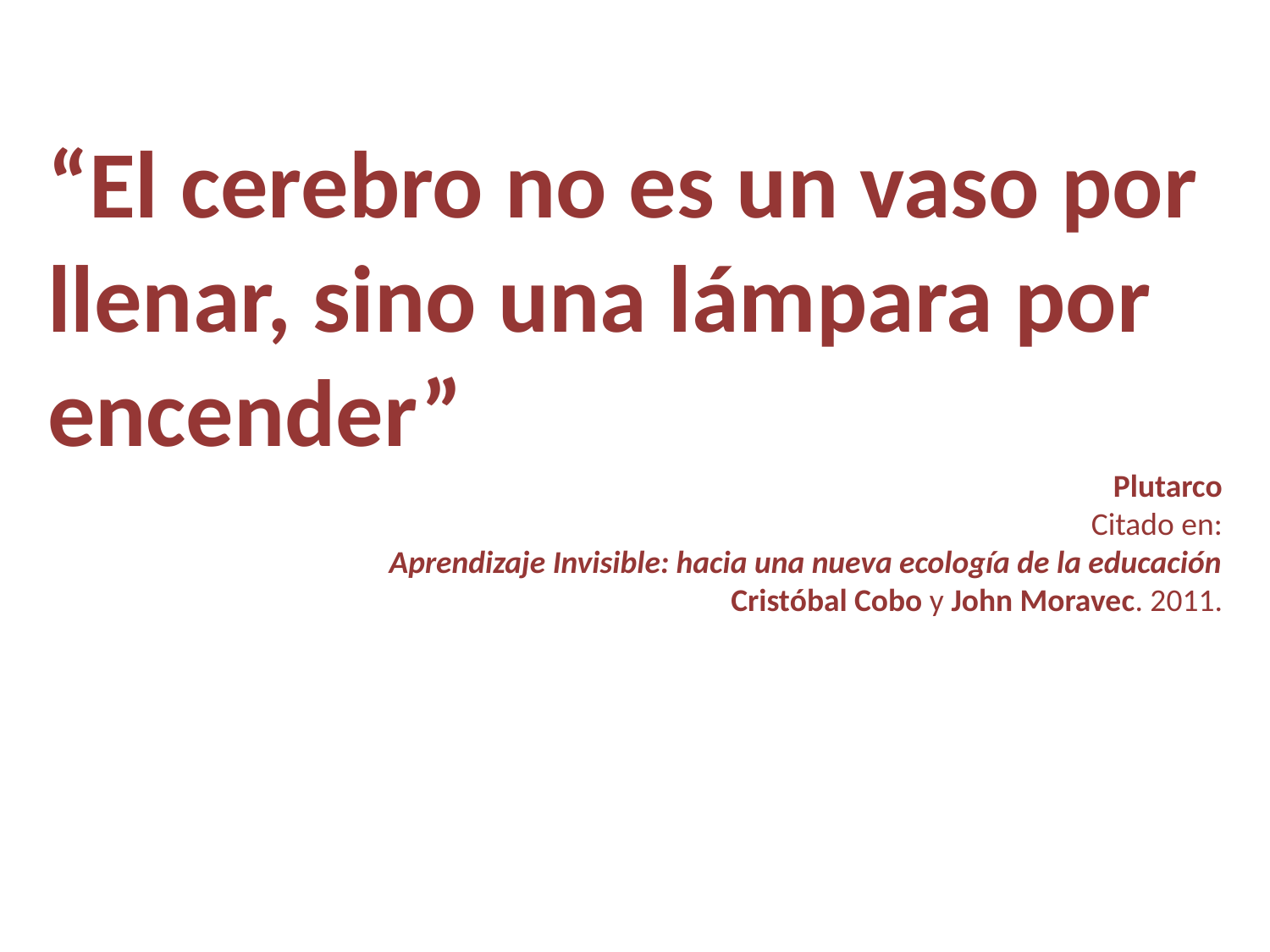

“El cerebro no es un vaso por llenar, sino una lámpara por encender”
Plutarco
Citado en:
Aprendizaje Invisible: hacia una nueva ecología de la educación
Cristóbal Cobo y John Moravec. 2011.